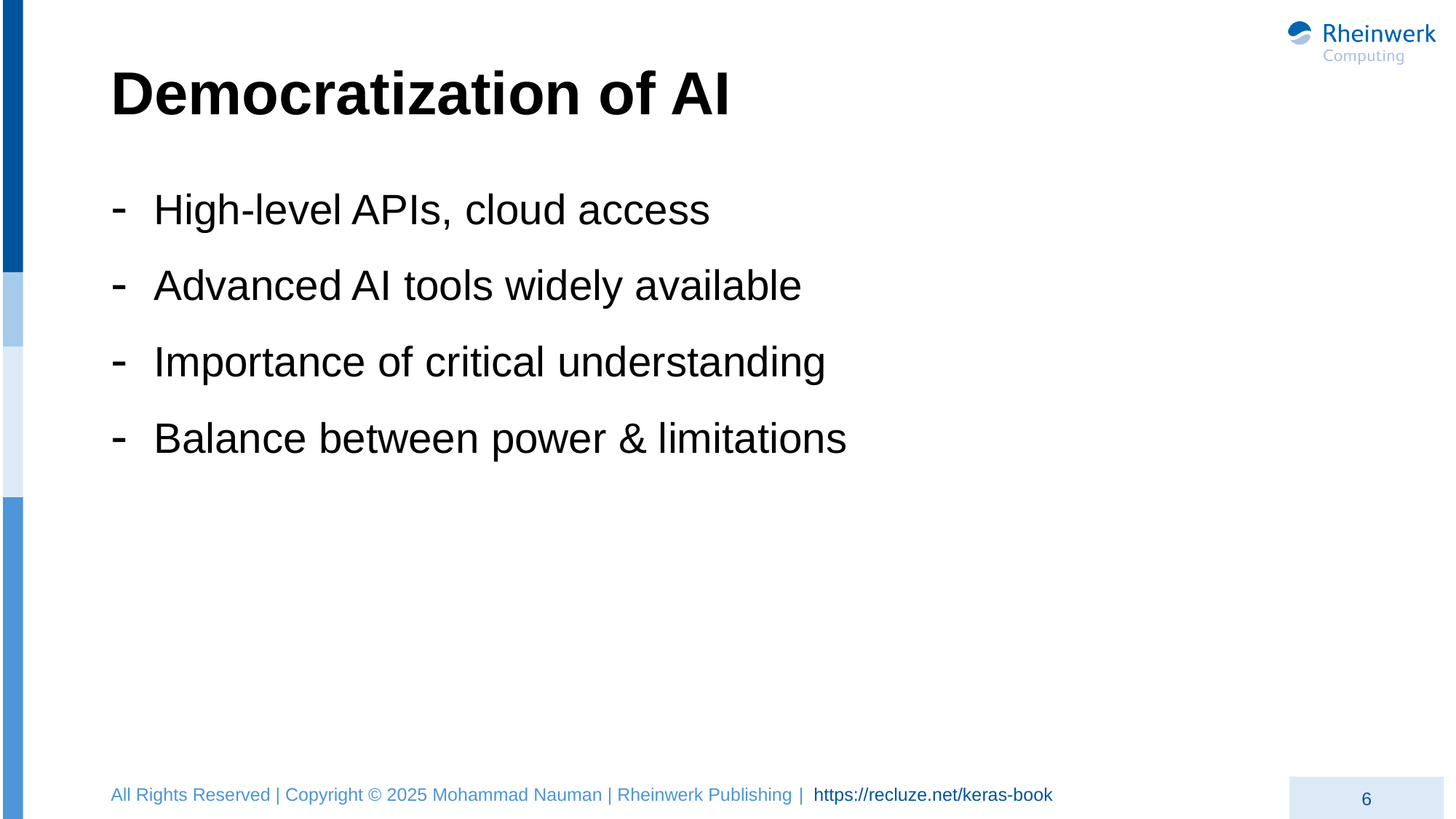

# Democratization of AI
High-level APIs, cloud access
Advanced AI tools widely available
Importance of critical understanding
Balance between power & limitations